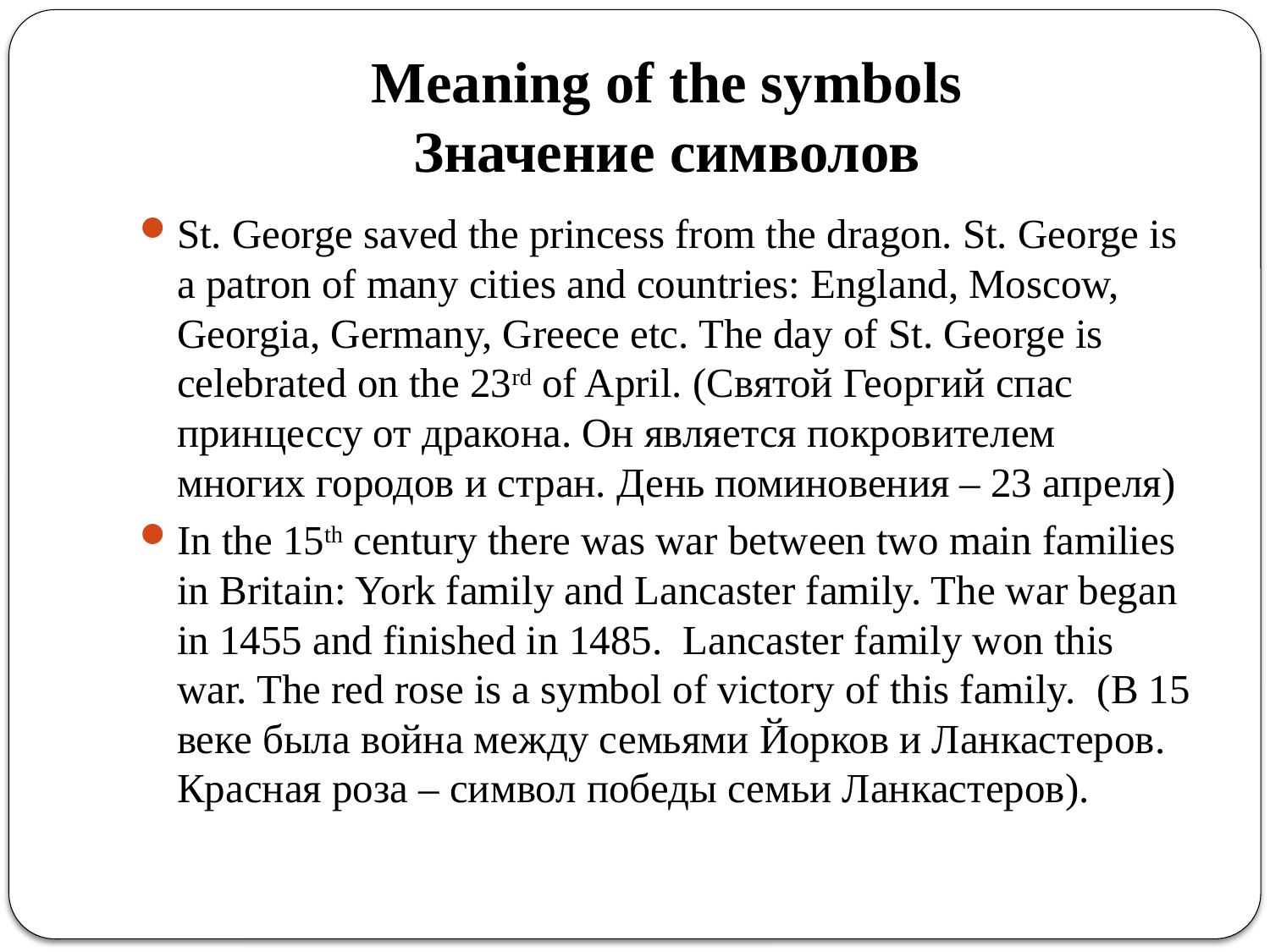

# Meaning of the symbols Значение символов
St. George saved the princess from the dragon. St. George is a patron of many cities and countries: England, Moscow, Georgia, Germany, Greece etc. The day of St. George is celebrated on the 23rd of April. (Святой Георгий спас принцессу от дракона. Он является покровителем многих городов и стран. День поминовения – 23 апреля)
In the 15th century there was war between two main families in Britain: York family and Lancaster family. The war began in 1455 and finished in 1485.  Lancaster family won this war. The red rose is a symbol of victory of this family.  (В 15 веке была война между семьями Йорков и Ланкастеров. Красная роза – символ победы семьи Ланкастеров).